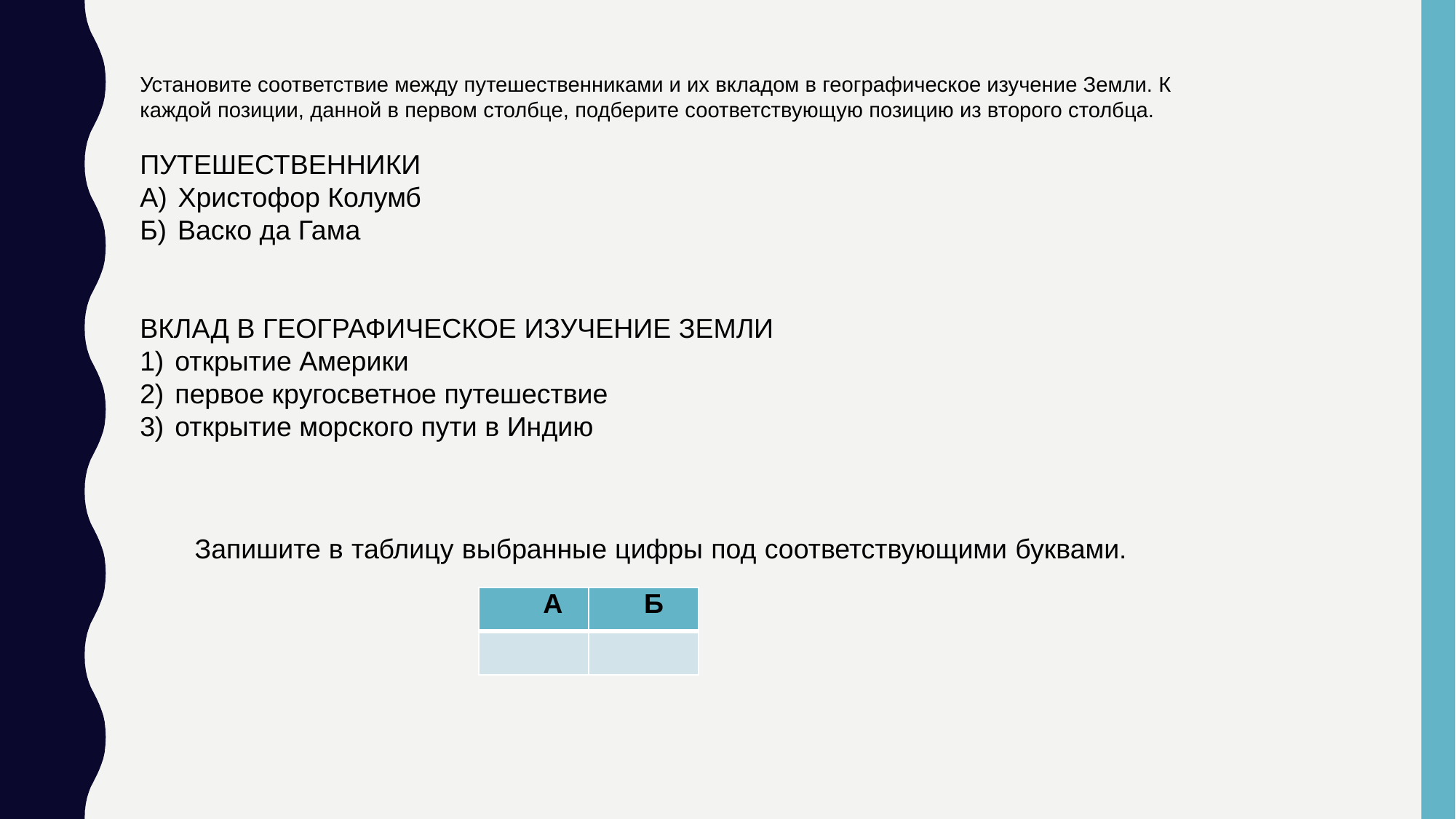

Установите соответствие между путешественниками и их вкладом в географическое изучение Земли. К каждой позиции, данной в первом столбце, подберите соответствующую позицию из второго столбца.

ПУТЕШЕСТВЕННИКИ
A)  Христофор Колумб
Б)  Васко да Гама

ВКЛАД В ГЕОГРАФИЧЕСКОЕ ИЗУЧЕНИЕ ЗЕМЛИ
1)  открытие Америки
2)  первое кругосветное путешествие
3)  открытие морского пути в Индию
Запишите в таблицу выбранные цифры под соответствующими буквами.
| А | Б |
| --- | --- |
|  |  |